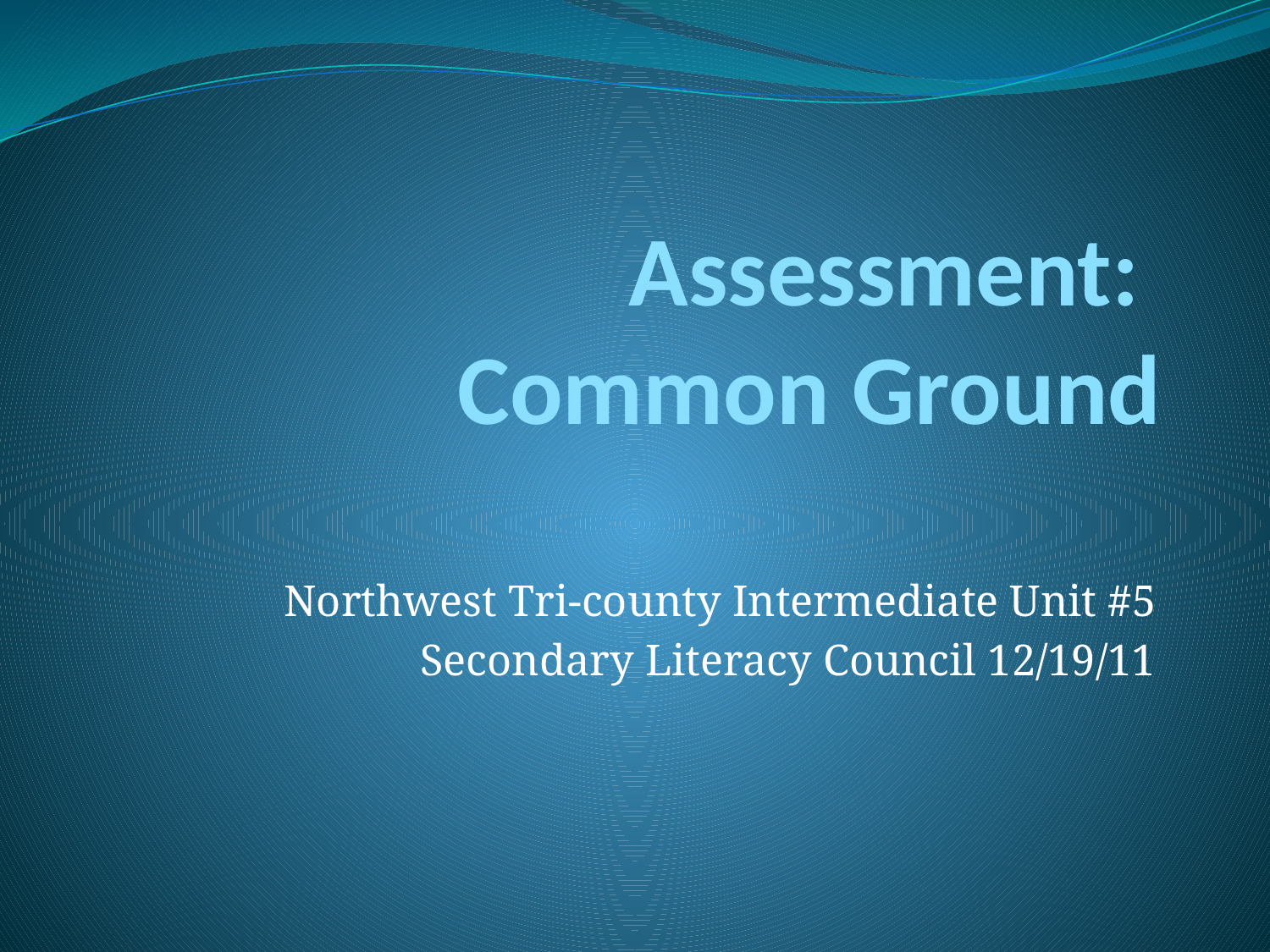

# Assessment: Common Ground

Northwest Tri-county Intermediate Unit #5
Secondary Literacy Council 12/19/11